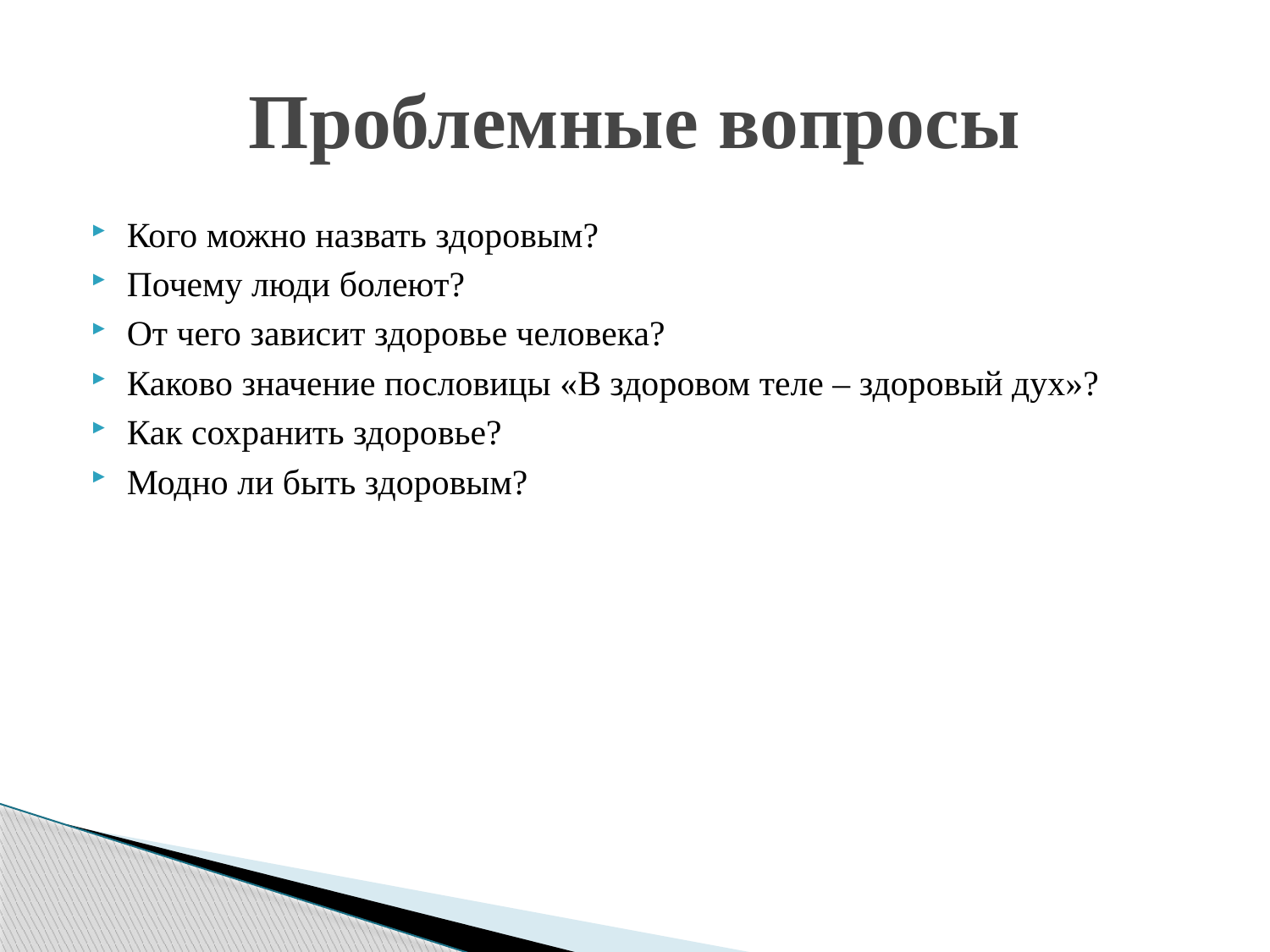

# Проблемные вопросы
Кого можно назвать здоровым?
Почему люди болеют?
От чего зависит здоровье человека?
Каково значение пословицы «В здоровом теле – здоровый дух»?
Как сохранить здоровье?
Модно ли быть здоровым?